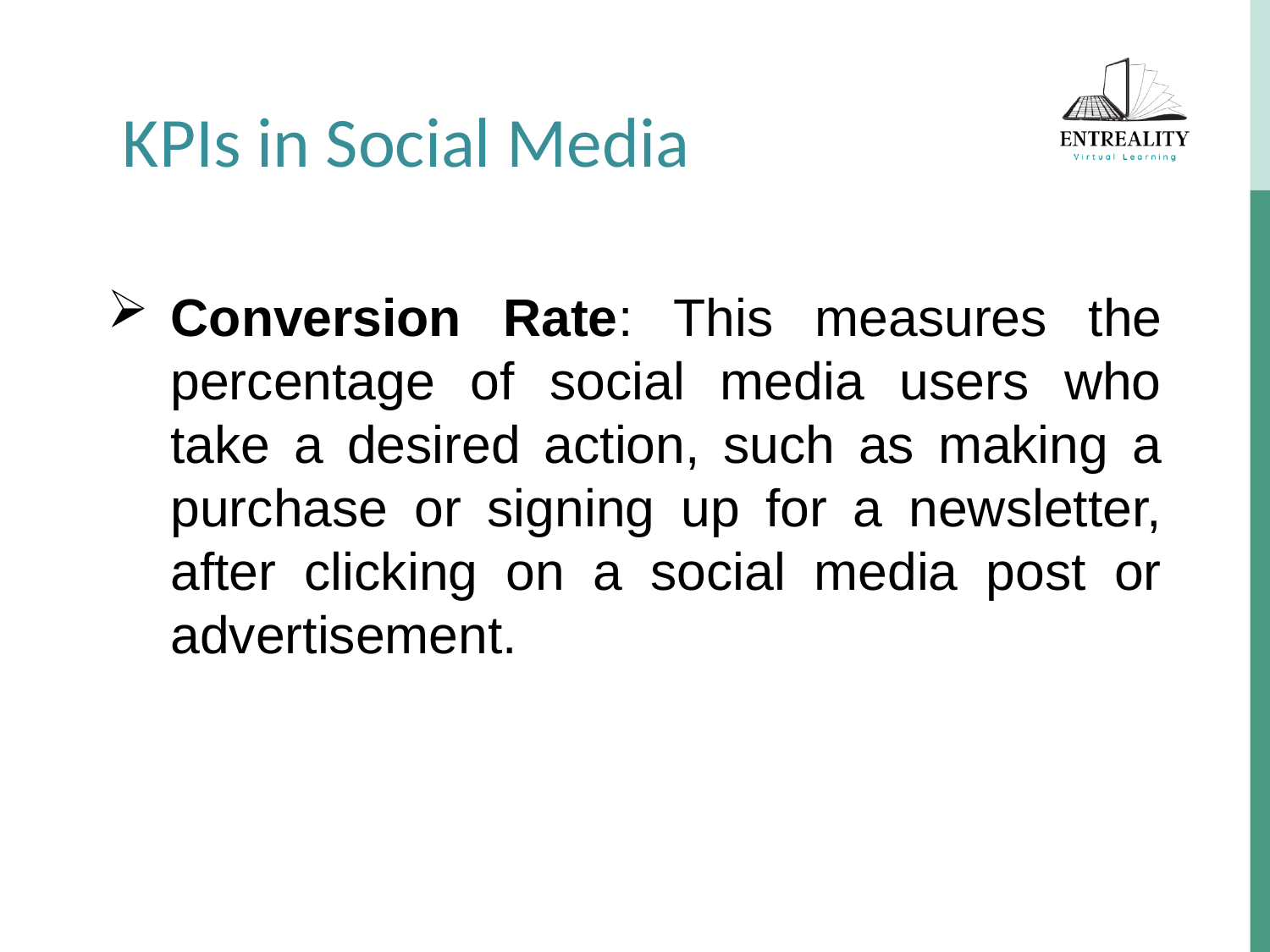

KPIs in Social Media
Conversion Rate: This measures the percentage of social media users who take a desired action, such as making a purchase or signing up for a newsletter, after clicking on a social media post or advertisement.